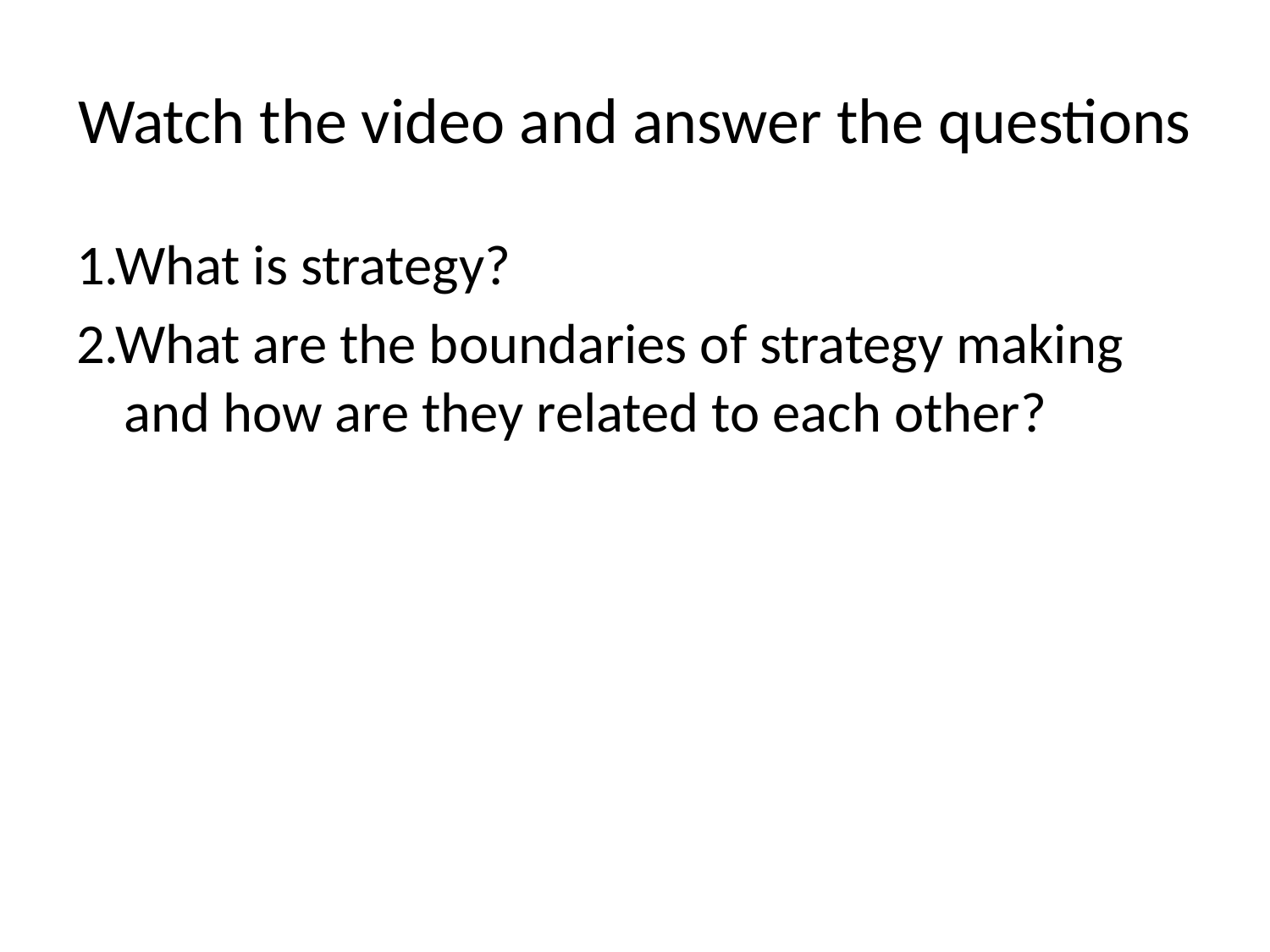

# Watch the video and answer the questions
1.What is strategy?
2.What are the boundaries of strategy making and how are they related to each other?